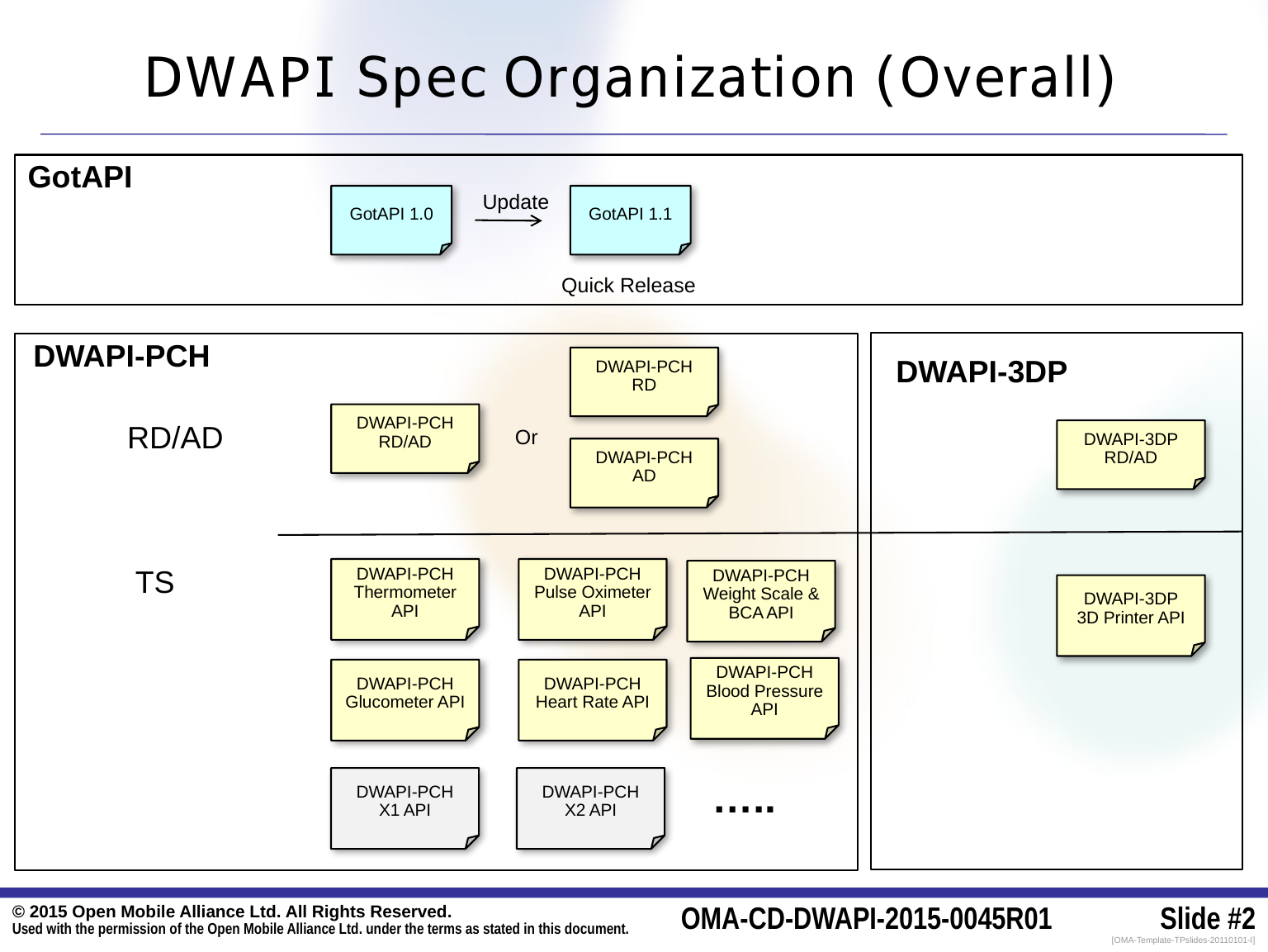

# DWAPI Spec Organization (Overall)

GotAPI
Update
GotAPI 1.0
GotAPI 1.1
Quick Release

DWAPI-PCH
DWAPI-PCH
RD
DWAPI-3DP
DWAPI-PCH
RD/AD
RD/AD
DWAPI-3DP
RD/AD
Or
DWAPI-PCH
AD
DWAPI-PCH
Thermometer API
DWAPI-PCH
Pulse Oximeter API
TS
DWAPI-PCH
Weight Scale & BCA API
DWAPI-3DP
3D Printer API
DWAPI-PCH
Blood Pressure API
DWAPI-PCH
Glucometer API
DWAPI-PCH
Heart Rate API
DWAPI-PCH
X1 API
DWAPI-PCH
X2 API
…..